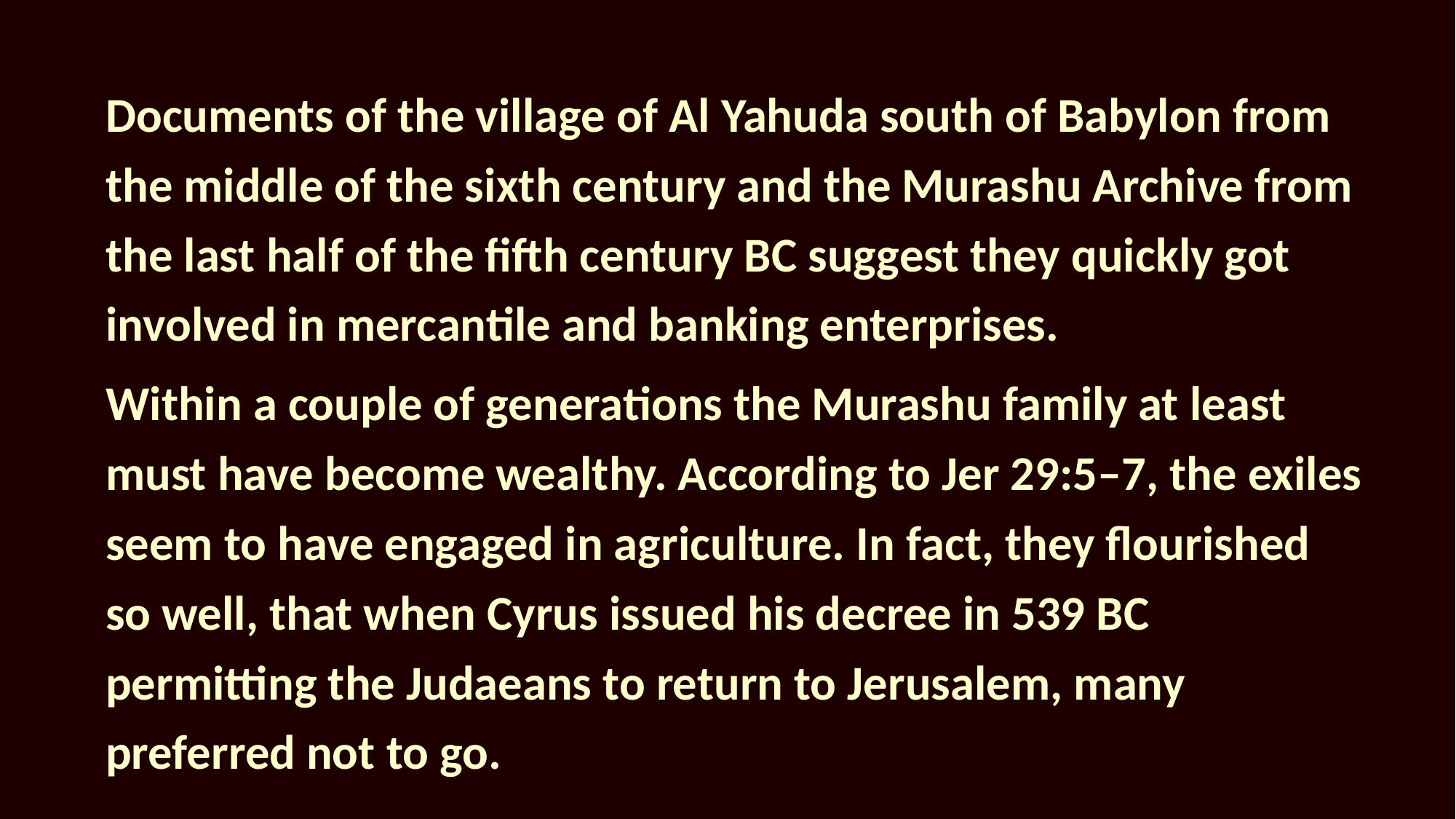

Documents of the village of Al Yahuda south of Babylon from the middle of the sixth century and the Murashu Archive from the last half of the fifth century BC suggest they quickly got involved in mercantile and banking enterprises.
Within a couple of generations the Murashu family at least must have become wealthy. According to Jer 29:5–7, the exiles seem to have engaged in agriculture. In fact, they flourished so well, that when Cyrus issued his decree in 539 BC permitting the Judaeans to return to Jerusalem, many preferred not to go.